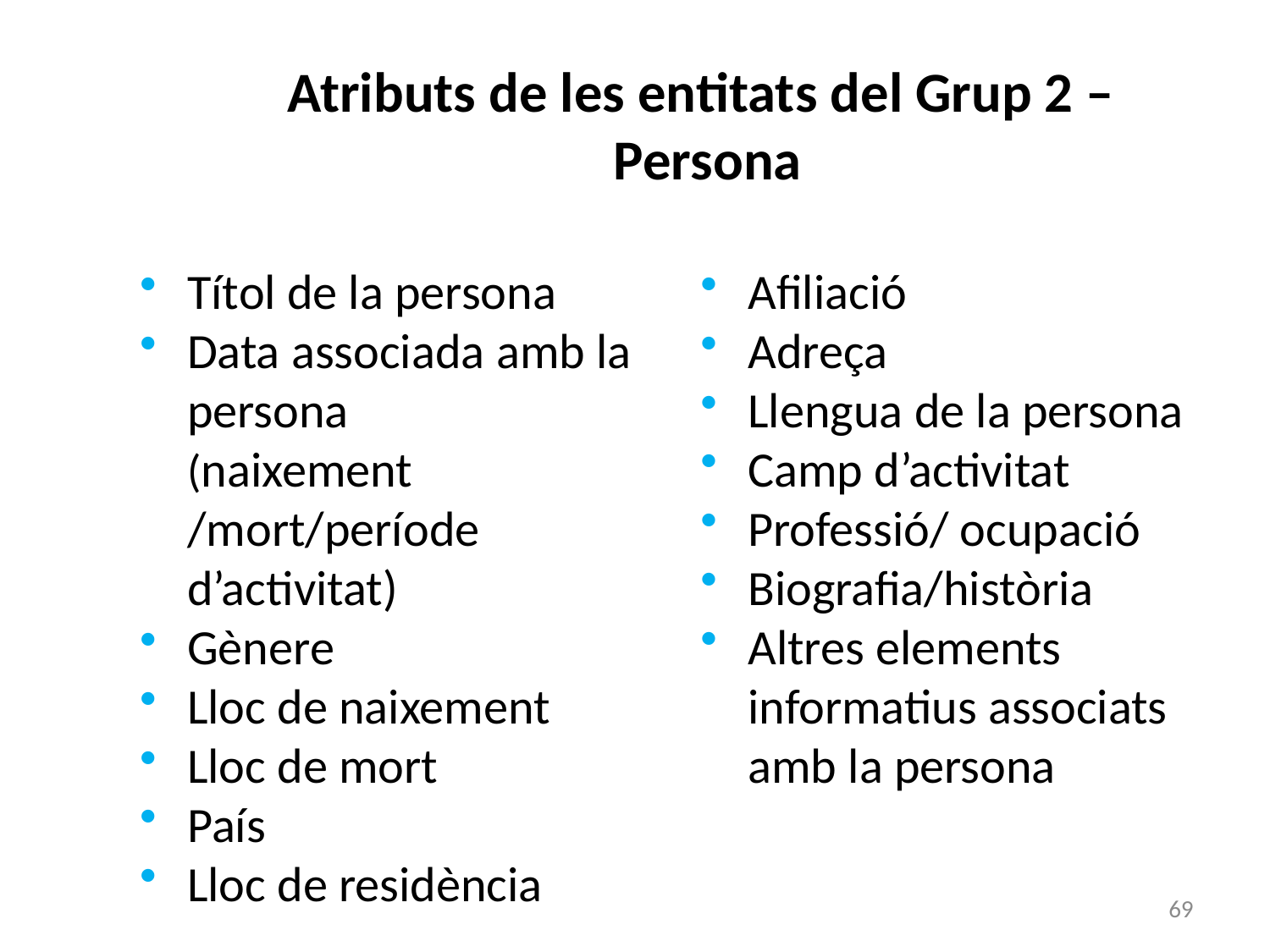

Atributs de les entitats del Grup 2 –
Persona
Títol de la persona
Data associada amb la persona (naixement /mort/període d’activitat)
Gènere
Lloc de naixement
Lloc de mort
País
Lloc de residència
Afiliació
Adreça
Llengua de la persona
Camp d’activitat
Professió/ ocupació
Biografia/història
Altres elements informatius associats amb la persona
69